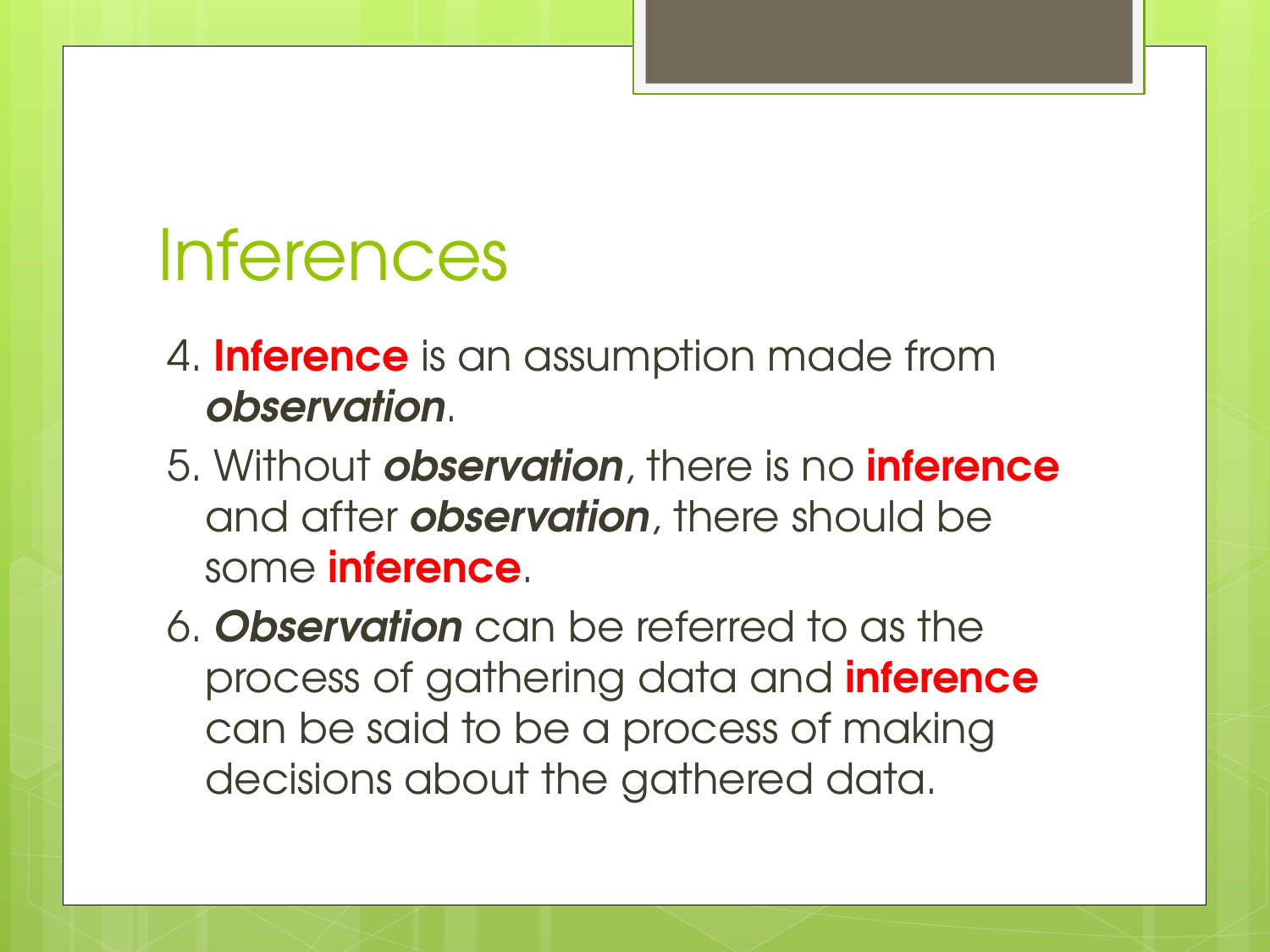

# Inferences
4. Inference is an assumption made from observation.
5. Without observation, there is no inference and after observation, there should be some inference.
6. Observation can be referred to as the process of gathering data and inference can be said to be a process of making decisions about the gathered data.